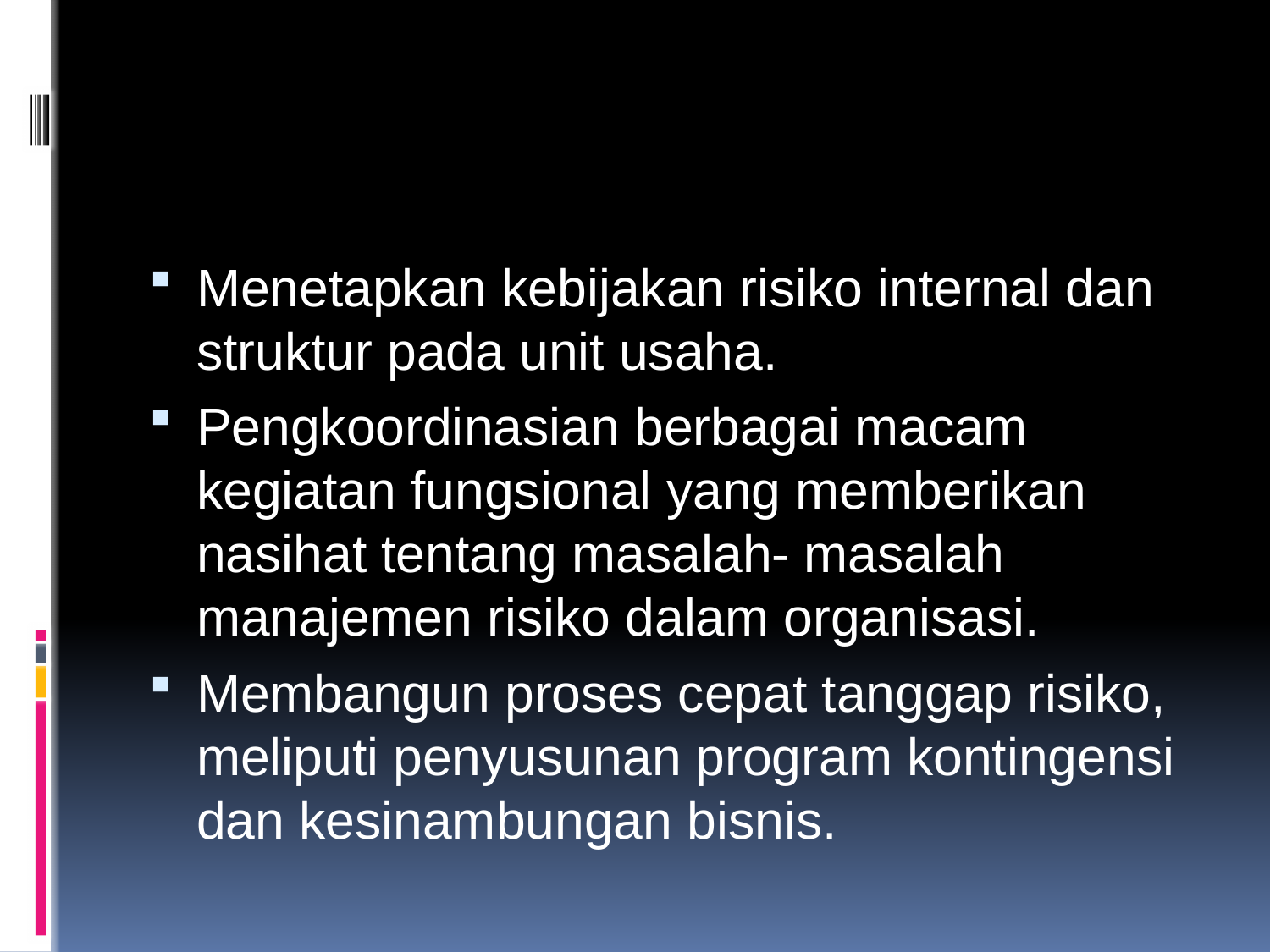

#
Menetapkan kebijakan risiko internal dan struktur pada unit usaha.
Pengkoordinasian berbagai macam kegiatan fungsional yang memberikan nasihat tentang masalah- masalah manajemen risiko dalam organisasi.
Membangun proses cepat tanggap risiko, meliputi penyusunan program kontingensi dan kesinambungan bisnis.